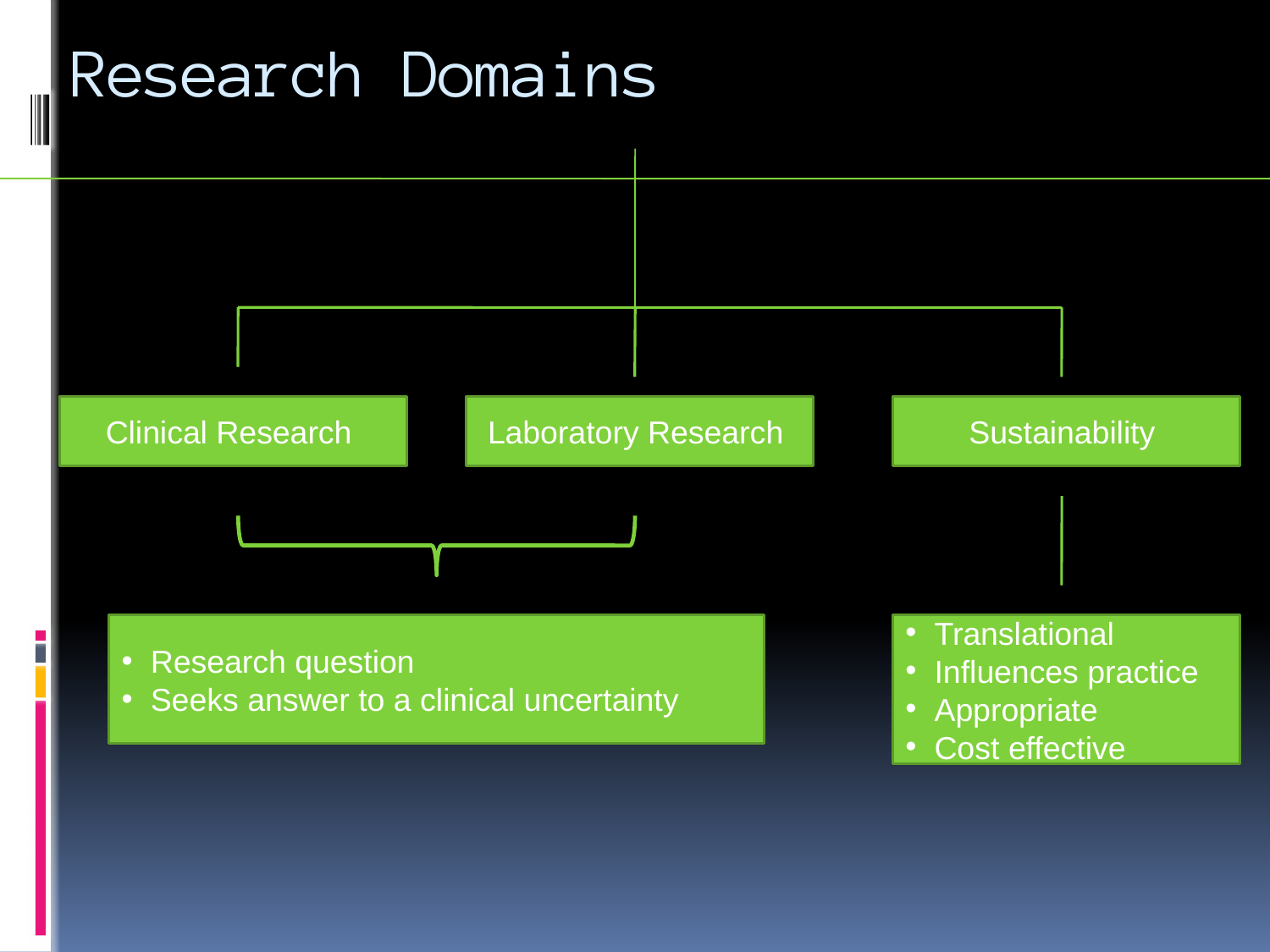

# Research Domains

Clinical Research
Laboratory Research
Sustainability
  Research question
  Seeks answer to a clinical uncertainty
  Translational
  Influences practice
  Appropriate
  Cost effective